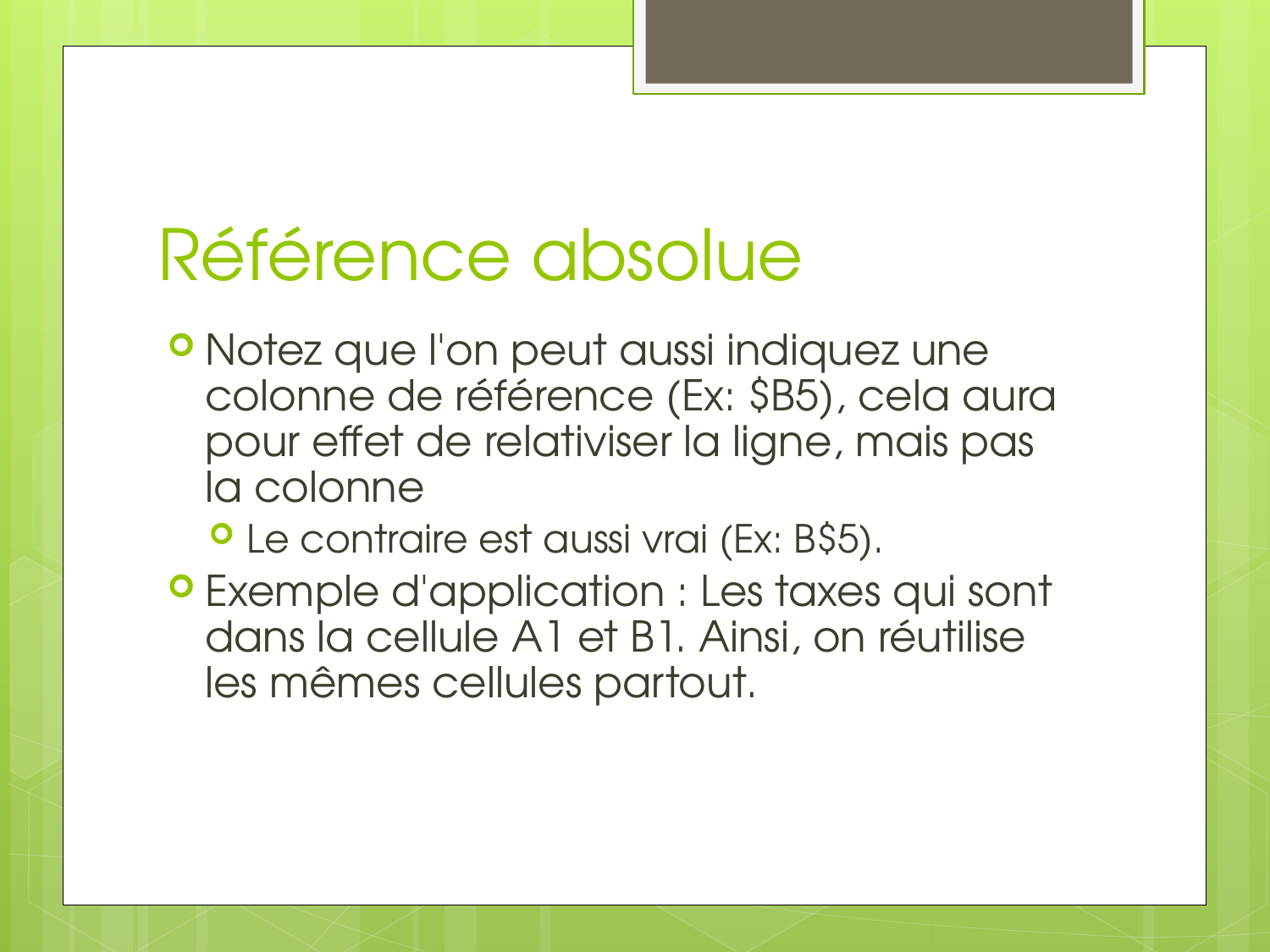

# Référence absolue
Notez que l'on peut aussi indiquez une colonne de référence (Ex: $B5), cela aura pour effet de relativiser la ligne, mais pas la colonne
Le contraire est aussi vrai (Ex: B$5).
Exemple d'application : Les taxes qui sont dans la cellule A1 et B1. Ainsi, on réutilise les mêmes cellules partout.